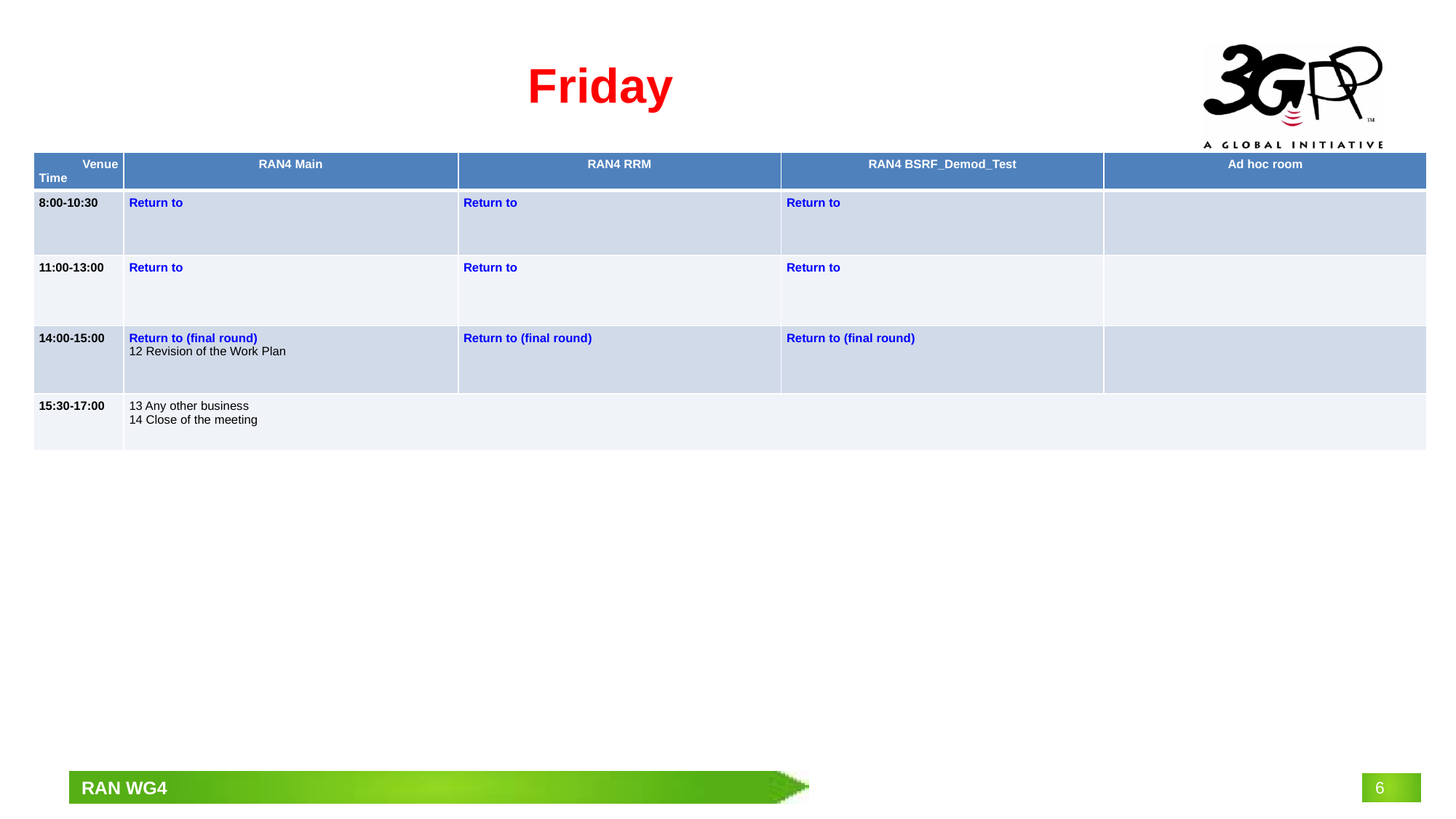

# Friday
| Venue Time | RAN4 Main | RAN4 RRM | RAN4 BSRF\_Demod\_Test | Ad hoc room |
| --- | --- | --- | --- | --- |
| 8:00-10:30 | Return to | Return to | Return to |  |
| 11:00-13:00 | Return to | Return to | Return to |  |
| 14:00-15:00 | Return to (final round) 12 Revision of the Work Plan | Return to (final round) | Return to (final round) |  |
| 15:30-17:00 | 13 Any other business 14 Close of the meeting |  |  |  |